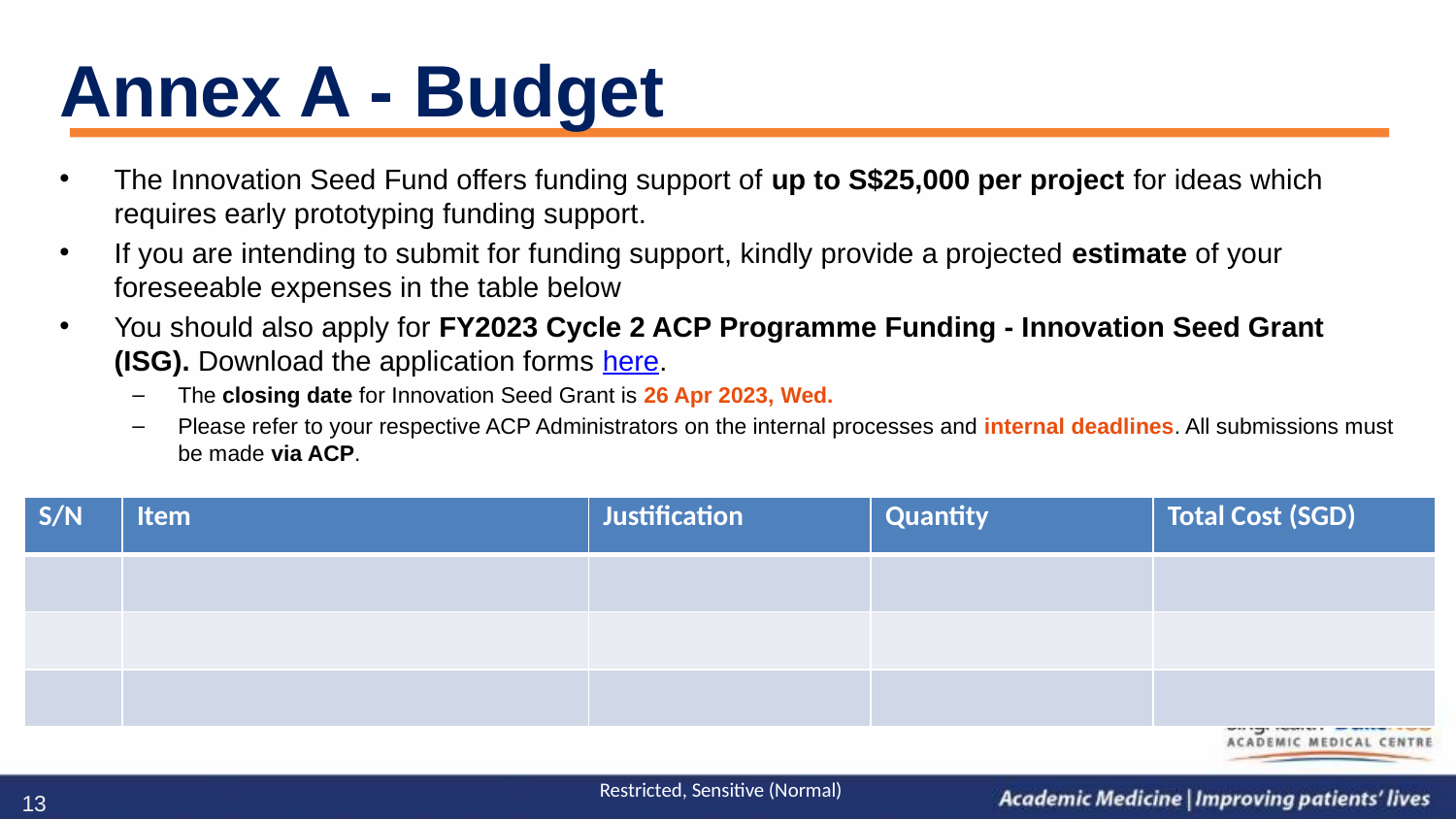

# Annex A - Budget
The Innovation Seed Fund offers funding support of up to S$25,000 per project for ideas which requires early prototyping funding support.
If you are intending to submit for funding support, kindly provide a projected estimate of your foreseeable expenses in the table below
You should also apply for FY2023 Cycle 2 ACP Programme Funding - Innovation Seed Grant (ISG). Download the application forms here.
The closing date for Innovation Seed Grant is 26 Apr 2023, Wed.
Please refer to your respective ACP Administrators on the internal processes and internal deadlines. All submissions must be made via ACP.

| S/N | Item | Justification | Quantity | Total Cost (SGD) |
| --- | --- | --- | --- | --- |
|  |  |  |  |  |
|  |  |  |  |  |
|  |  |  |  |  |